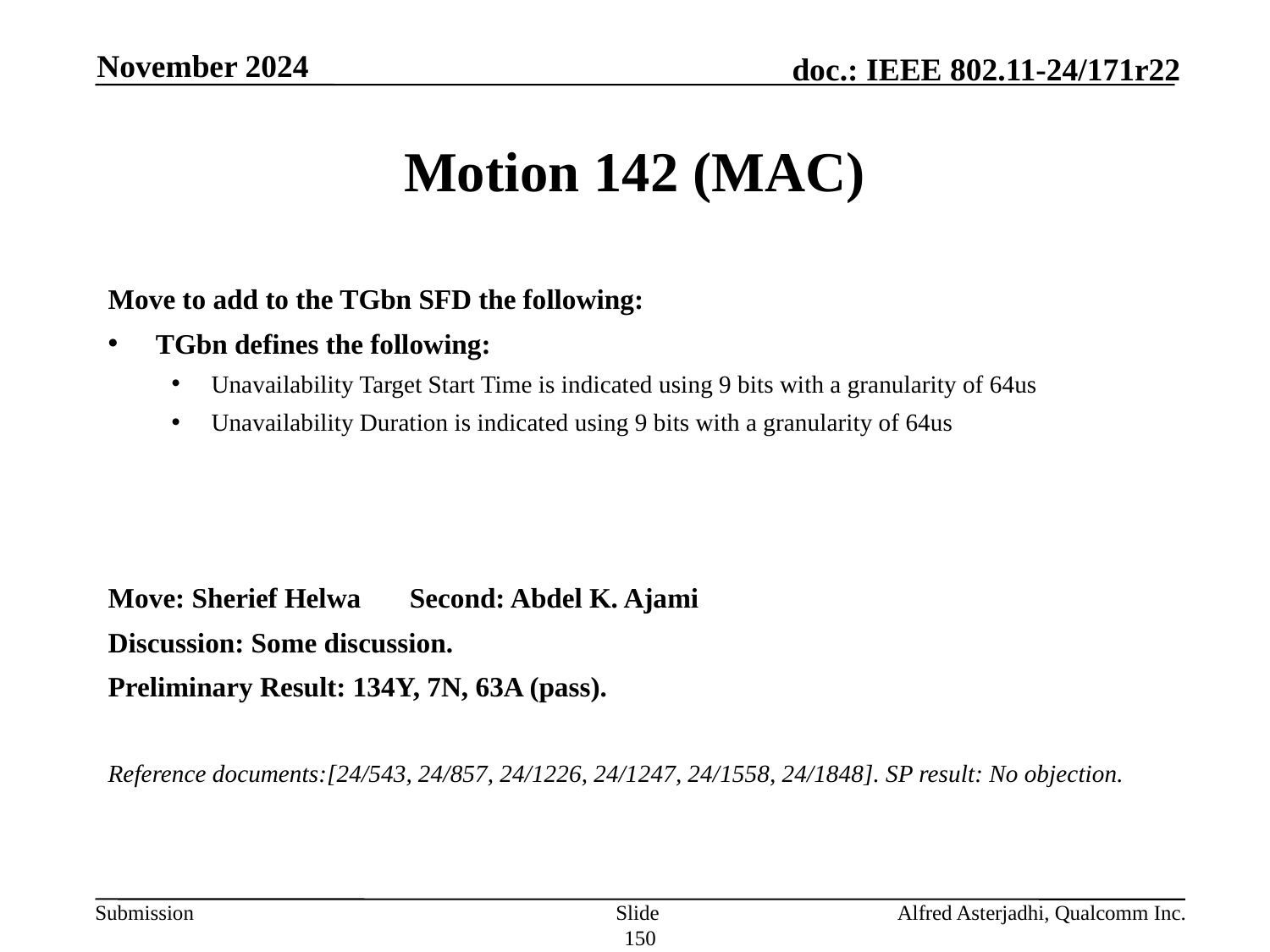

November 2024
# Motion 142 (MAC)
Move to add to the TGbn SFD the following:
TGbn defines the following:
Unavailability Target Start Time is indicated using 9 bits with a granularity of 64us
Unavailability Duration is indicated using 9 bits with a granularity of 64us

Move: Sherief Helwa 	Second: Abdel K. Ajami
Discussion: Some discussion.
Preliminary Result: 134Y, 7N, 63A (pass).

Reference documents:[24/543, 24/857, 24/1226, 24/1247, 24/1558, 24/1848]. SP result: No objection.

Slide 150
Alfred Asterjadhi, Qualcomm Inc.